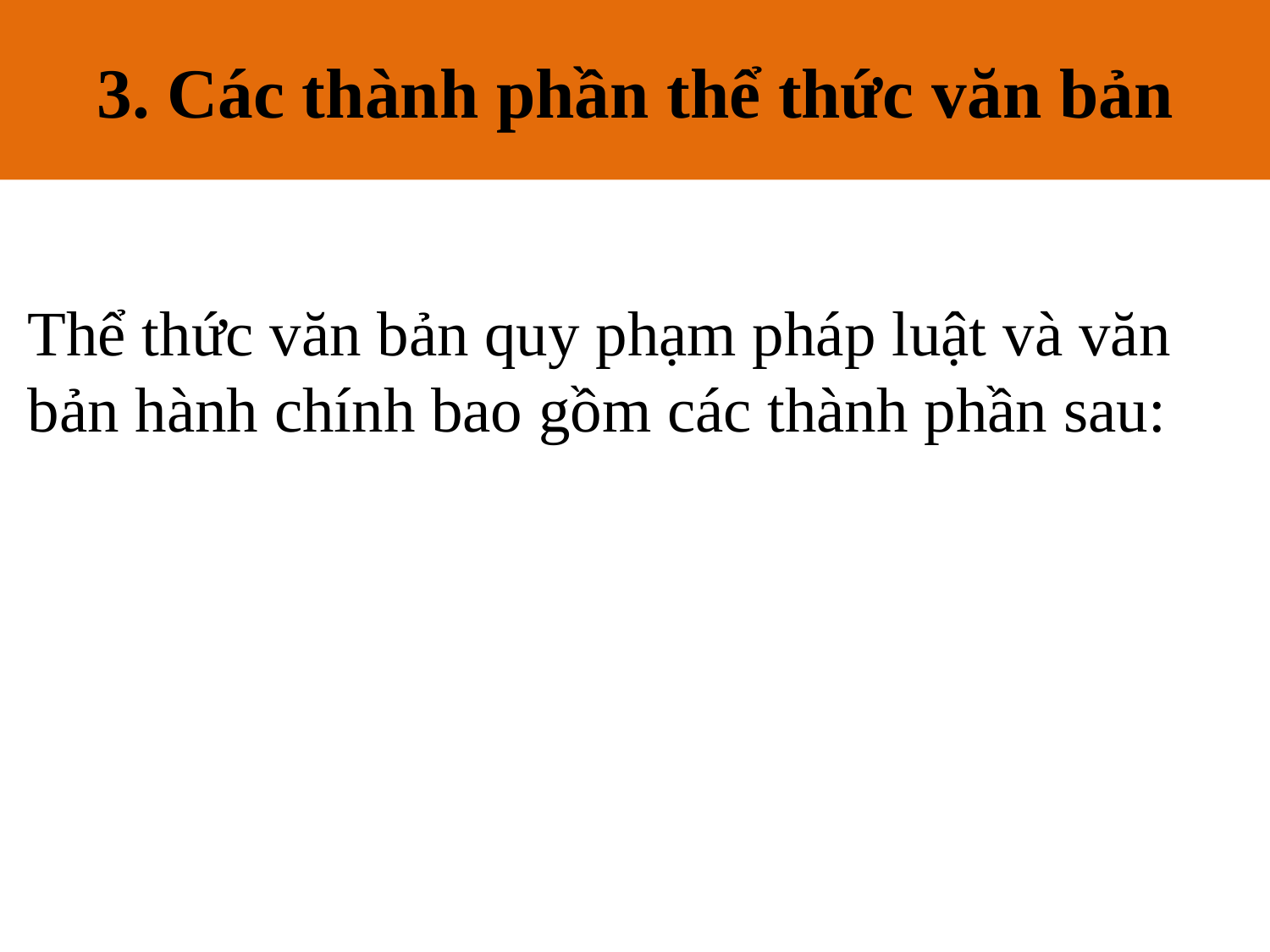

3. Các thành phần thể thức văn bản
# 5. Các thành phần thể thức văn bản
Thể thức văn bản quy phạm pháp luật và văn bản hành chính bao gồm các thành phần sau: